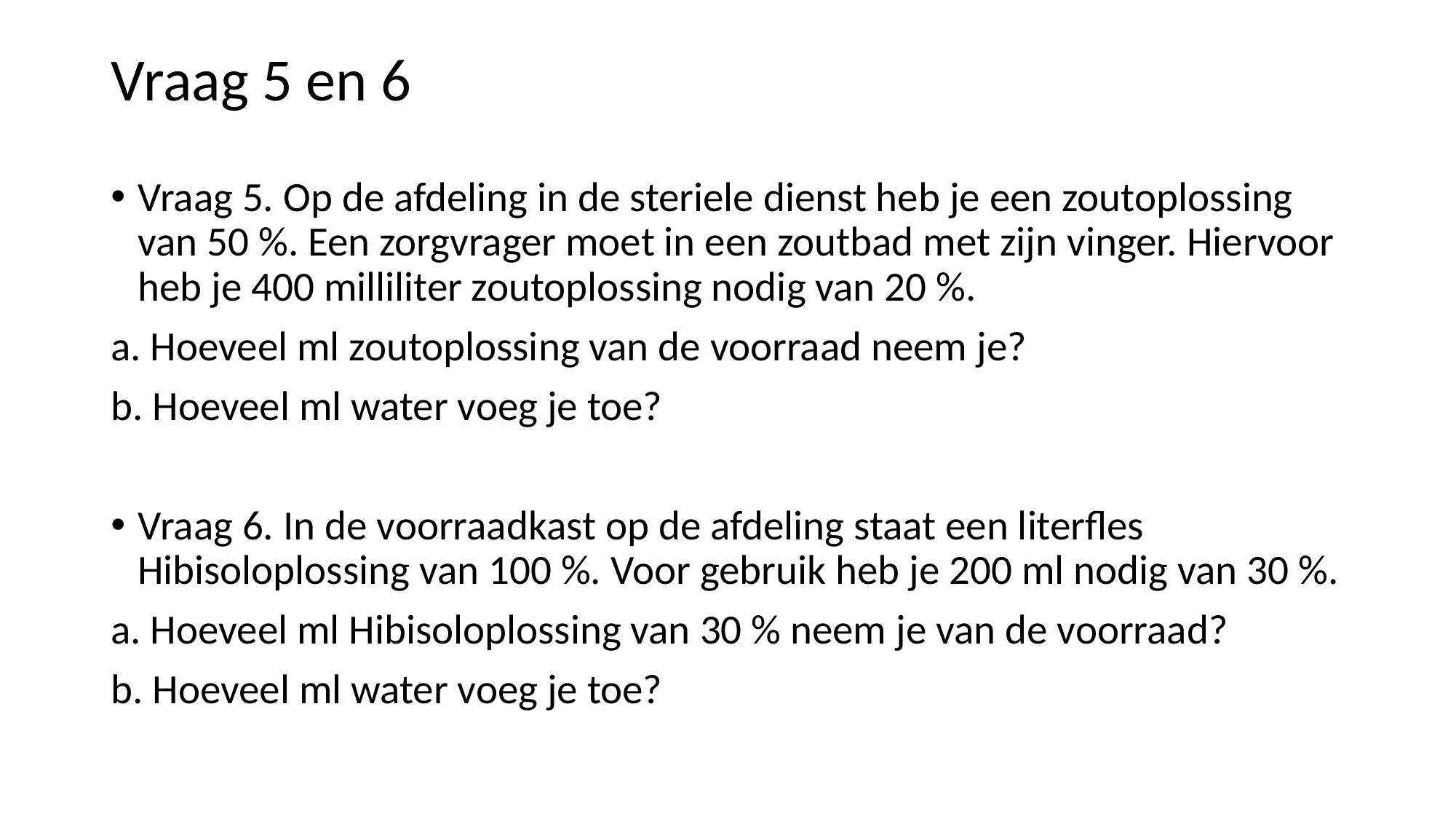

# Vraag 5 en 6
Vraag 5. Op de afdeling in de steriele dienst heb je een zoutoplossing van 50 %. Een zorgvrager moet in een zoutbad met zijn vinger. Hiervoor heb je 400 milliliter zoutoplossing nodig van 20 %.
a. Hoeveel ml zoutoplossing van de voorraad neem je?
b. Hoeveel ml water voeg je toe?

Vraag 6. In de voorraadkast op de afdeling staat een literfles Hibisoloplossing van 100 %. Voor gebruik heb je 200 ml nodig van 30 %.
a. Hoeveel ml Hibisoloplossing van 30 % neem je van de voorraad?
b. Hoeveel ml water voeg je toe?